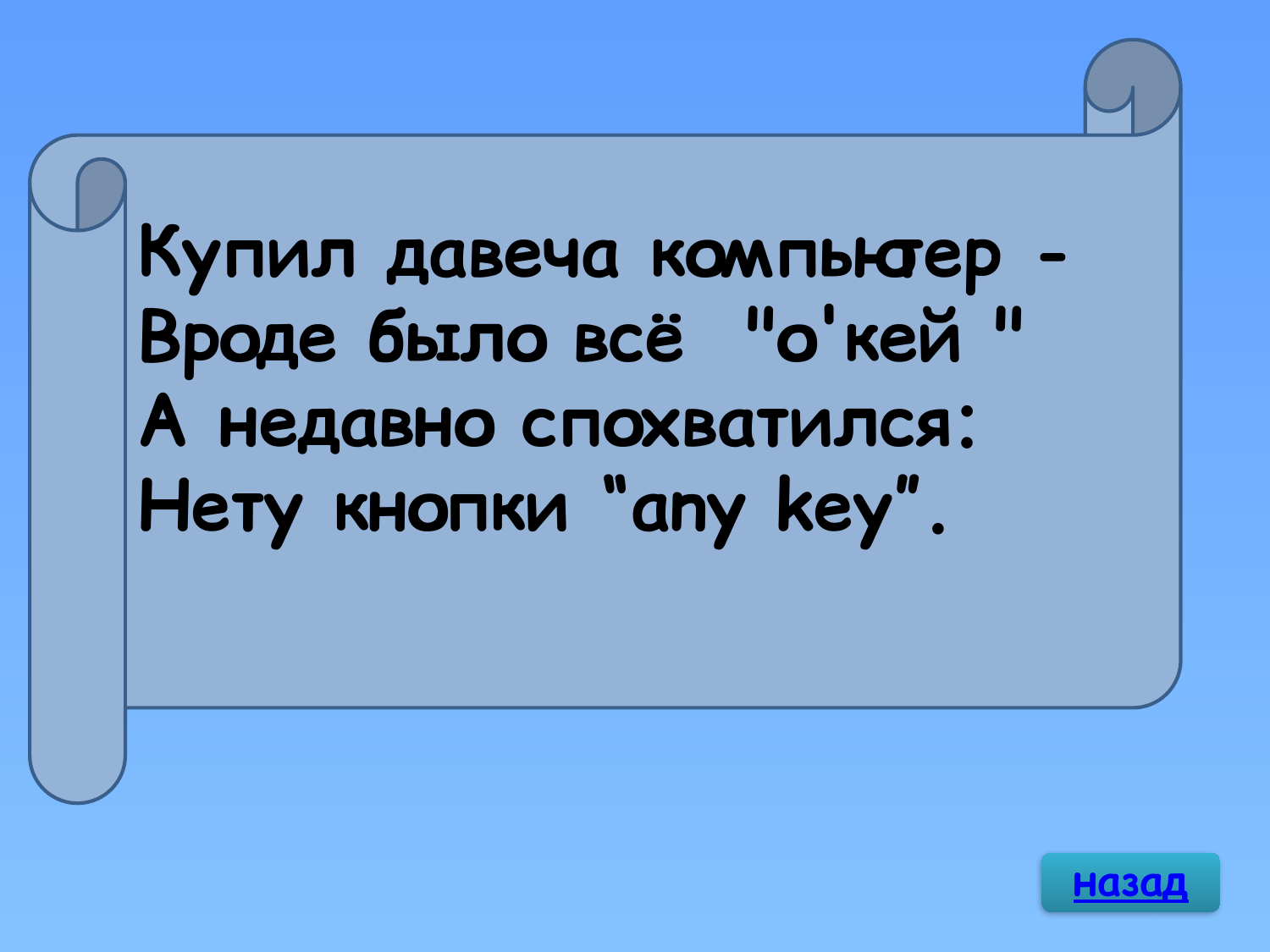

Купил давеча компьютер -
Вроде было всё  "о'кей "
А недавно спохватился:
Нету кнопки “any key”.

назад